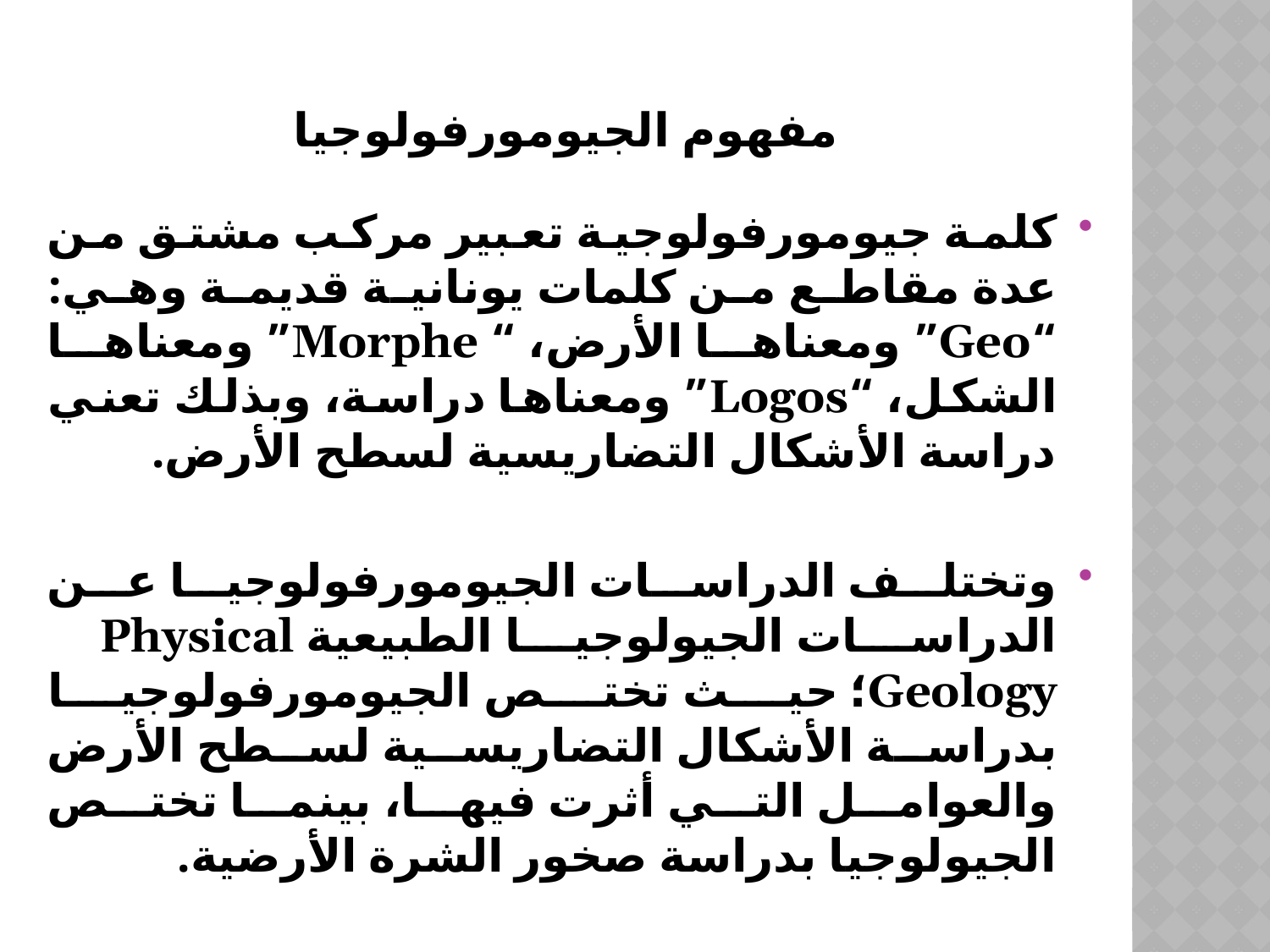

# مفهوم الجيومورفولوجيا
كلمة جيومورفولوجية تعبير مركب مشتق من عدة مقاطع من كلمات يونانية قديمة وهي: “Geo” ومعناها الأرض، “ Morphe” ومعناها الشكل، “Logos” ومعناها دراسة، وبذلك تعني دراسة الأشكال التضاريسية لسطح الأرض.

وتختلف الدراسات الجيومورفولوجيا عن الدراسات الجيولوجيا الطبيعية Physical Geology؛ حيث تختص الجيومورفولوجيا بدراسة الأشكال التضاريسية لسطح الأرض والعوامل التي أثرت فيها، بينما تختص الجيولوجيا بدراسة صخور الشرة الأرضية.